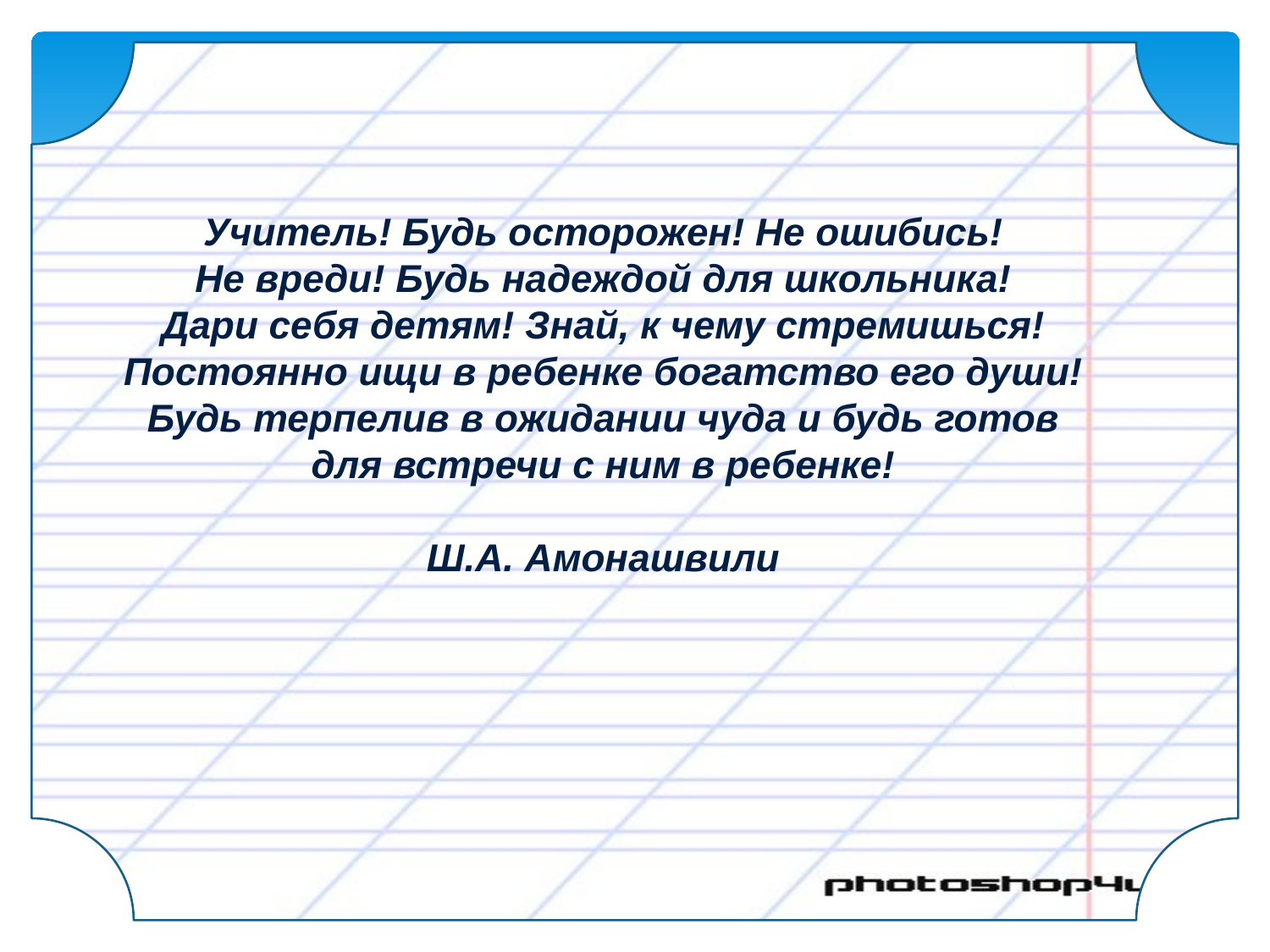

Учитель! Будь осторожен! Не ошибись!
Не вреди! Будь надеждой для школьника!
Дари себя детям! Знай, к чему стремишься!
Постоянно ищи в ребенке богатство его души!
Будь терпелив в ожидании чуда и будь готов для встречи с ним в ребенке!

Ш.А. Амонашвили